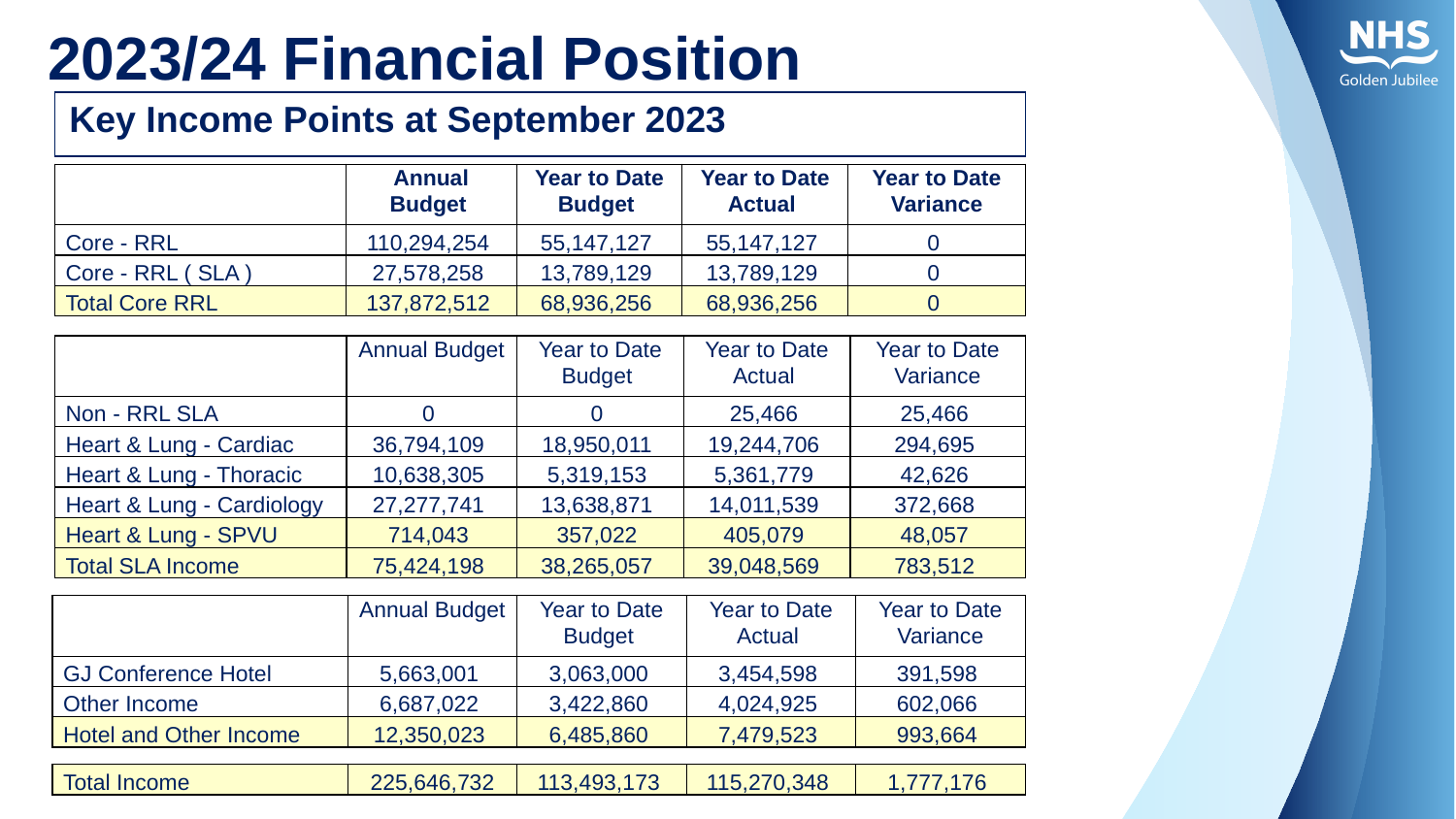

# 2023/24 Financial Position
| Key Income Points at September 2023 |
| --- |
|  | Annual Budget | Year to Date Budget | Year to Date Actual | Year to Date Variance |
| --- | --- | --- | --- | --- |
| Core - RRL | 110,294,254 | 55,147,127 | 55,147,127 | 0 |
| Core - RRL ( SLA ) | 27,578,258 | 13,789,129 | 13,789,129 | 0 |
| Total Core RRL | 137,872,512 | 68,936,256 | 68,936,256 | 0 |
|  | Annual Budget | Year to Date Budget | Year to Date Actual | Year to Date Variance |
| --- | --- | --- | --- | --- |
| Non - RRL SLA | 0 | 0 | 25,466 | 25,466 |
| Heart & Lung - Cardiac | 36,794,109 | 18,950,011 | 19,244,706 | 294,695 |
| Heart & Lung - Thoracic | 10,638,305 | 5,319,153 | 5,361,779 | 42,626 |
| Heart & Lung - Cardiology | 27,277,741 | 13,638,871 | 14,011,539 | 372,668 |
| Heart & Lung - SPVU | 714,043 | 357,022 | 405,079 | 48,057 |
| Total SLA Income | 75,424,198 | 38,265,057 | 39,048,569 | 783,512 |
|  | Annual Budget | Year to Date Budget | Year to Date Actual | Year to Date Variance |
| --- | --- | --- | --- | --- |
| GJ Conference Hotel | 5,663,001 | 3,063,000 | 3,454,598 | 391,598 |
| Other Income | 6,687,022 | 3,422,860 | 4,024,925 | 602,066 |
| Hotel and Other Income | 12,350,023 | 6,485,860 | 7,479,523 | 993,664 |
| Total Income | 225,646,732 | 113,493,173 | 115,270,348 | 1,777,176 |
| --- | --- | --- | --- | --- |